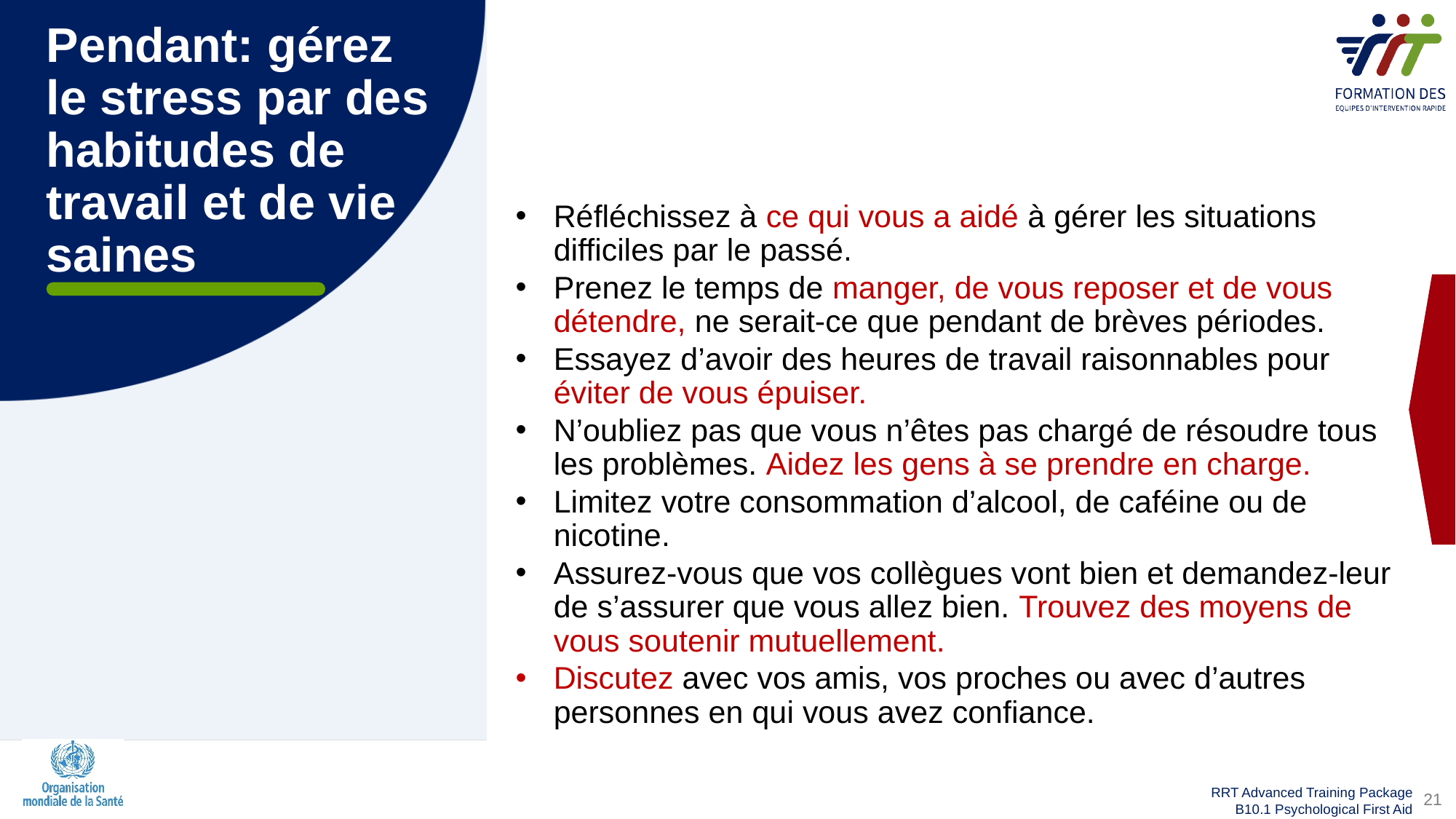

Pendant: gérez le stress par des habitudes de travail et de vie saines
Réfléchissez à ce qui vous a aidé à gérer les situations difficiles par le passé.
Prenez le temps de manger, de vous reposer et de vous détendre, ne serait-ce que pendant de brèves périodes.
Essayez d’avoir des heures de travail raisonnables pour éviter de vous épuiser.
N’oubliez pas que vous n’êtes pas chargé de résoudre tous les problèmes. Aidez les gens à se prendre en charge.
Limitez votre consommation d’alcool, de caféine ou de nicotine.
Assurez-vous que vos collègues vont bien et demandez-leur de s’assurer que vous allez bien. Trouvez des moyens de vous soutenir mutuellement.
Discutez avec vos amis, vos proches ou avec d’autres personnes en qui vous avez confiance.